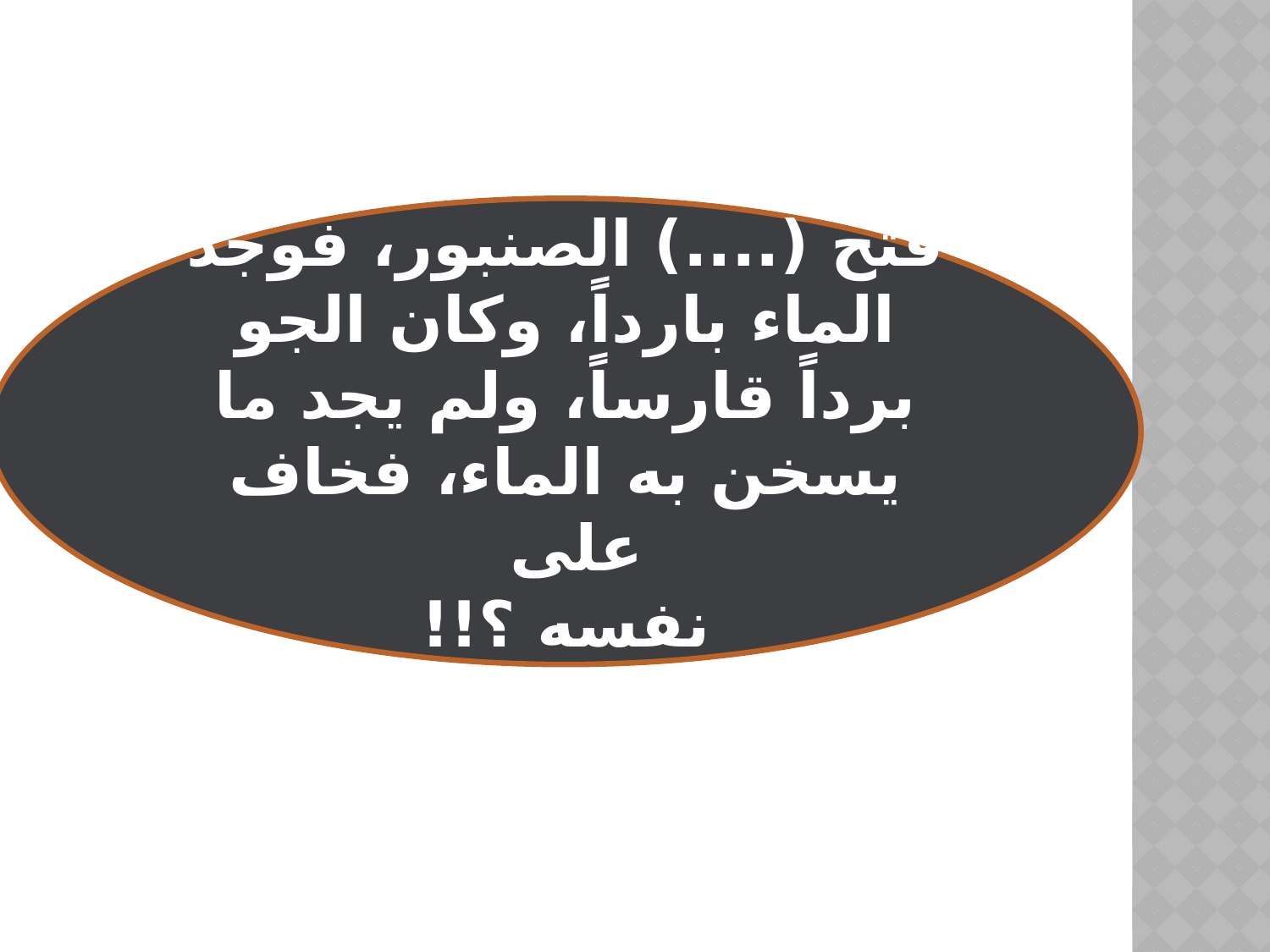

فتح (....) الصنبور، فوجد الماء بارداً، وكان الجو برداً قارساً، ولم يجد ما يسخن به الماء، فخاف على
نفسه ؟!!